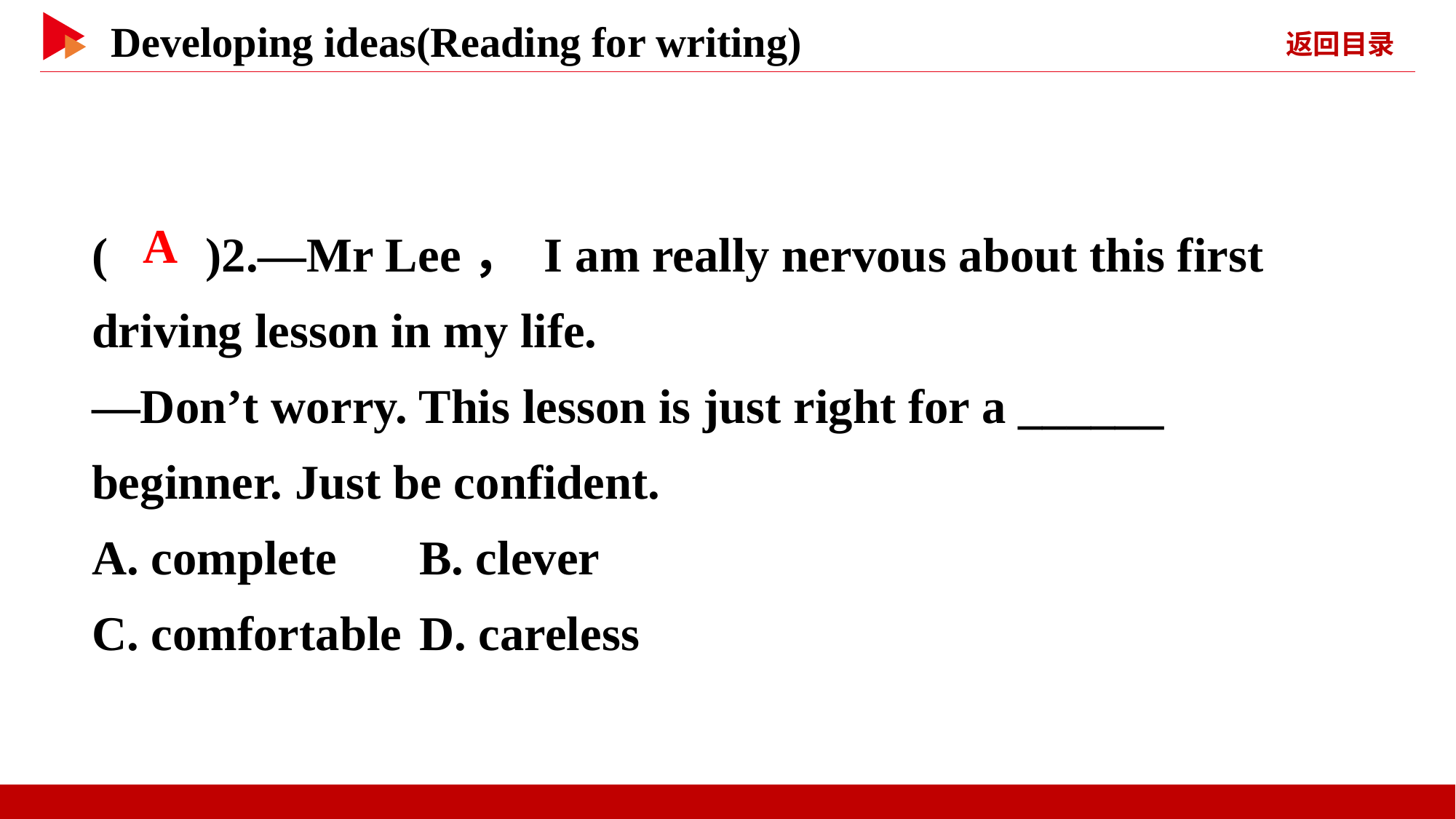

(        )2.—Mr Lee， I am really nervous about this first driving lesson in my life.
—Don’t worry. This lesson is just right for a ______ beginner. Just be confident.
A. complete	B. clever
C. comfortable	D. careless
   A